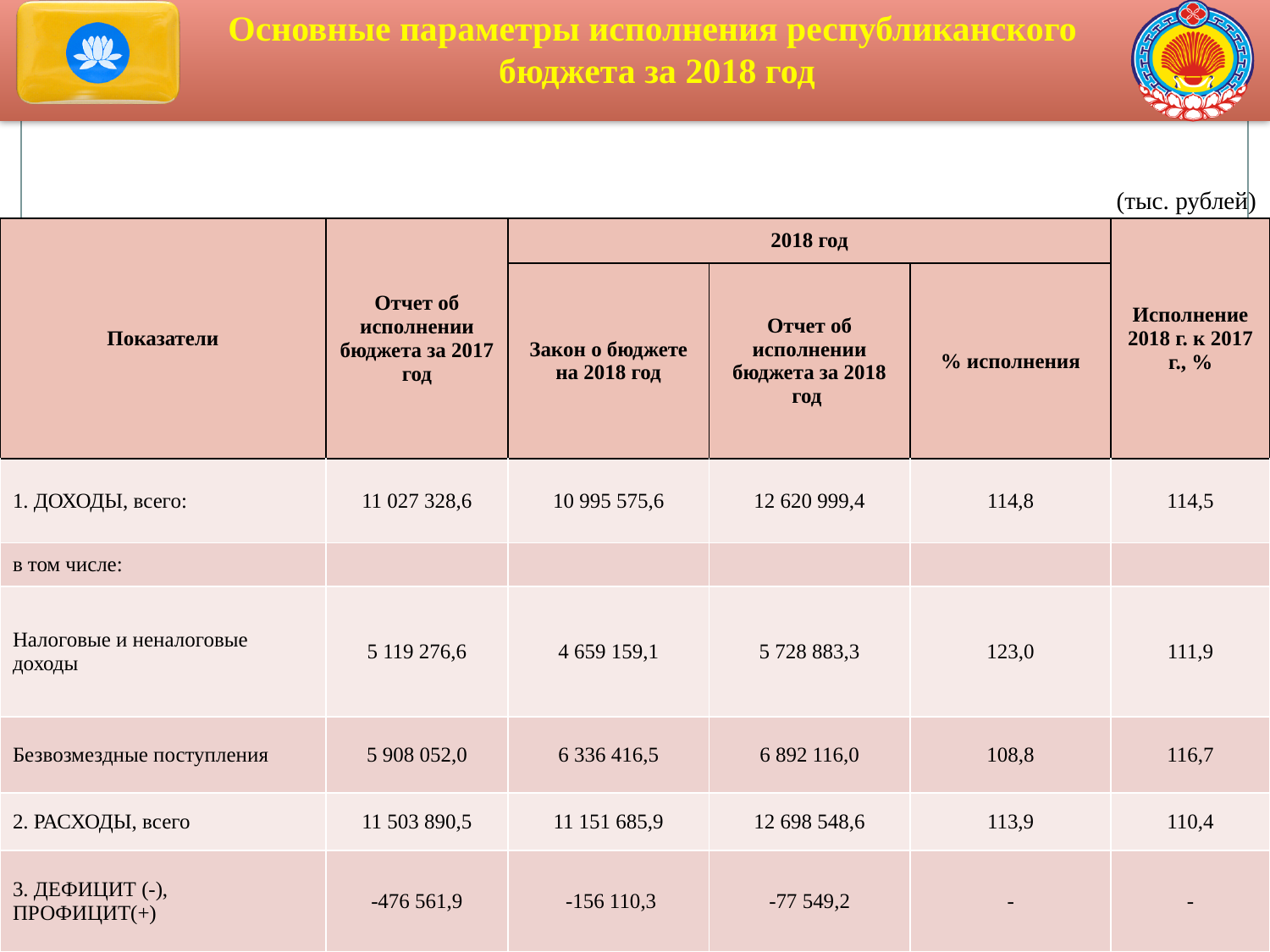

Основные параметры исполнения республиканского
бюджета за 2018 год

(тыс. рублей)
| Показатели | Отчет об исполнении бюджета за 2017 год | 2018 год |  |  | Исполнение 2018 г. к 2017 г., % |
| --- | --- | --- | --- | --- | --- |
|  |  | Закон о бюджете на 2018 год | Отчет об исполнении бюджета за 2018 год | % исполнения |  |
| 1. ДОХОДЫ, всего: | 11 027 328,6 | 10 995 575,6 | 12 620 999,4 | 114,8 | 114,5 |
| в том числе: |  |  |  |  |  |
| Налоговые и неналоговые доходы | 5 119 276,6 | 4 659 159,1 | 5 728 883,3 | 123,0 | 111,9 |
| Безвозмездные поступления | 5 908 052,0 | 6 336 416,5 | 6 892 116,0 | 108,8 | 116,7 |
| 2. РАСХОДЫ, всего | 11 503 890,5 | 11 151 685,9 | 12 698 548,6 | 113,9 | 110,4 |
| 3. ДЕФИЦИТ (-), ПРОФИЦИТ(+) | -476 561,9 | -156 110,3 | -77 549,2 | - | - |